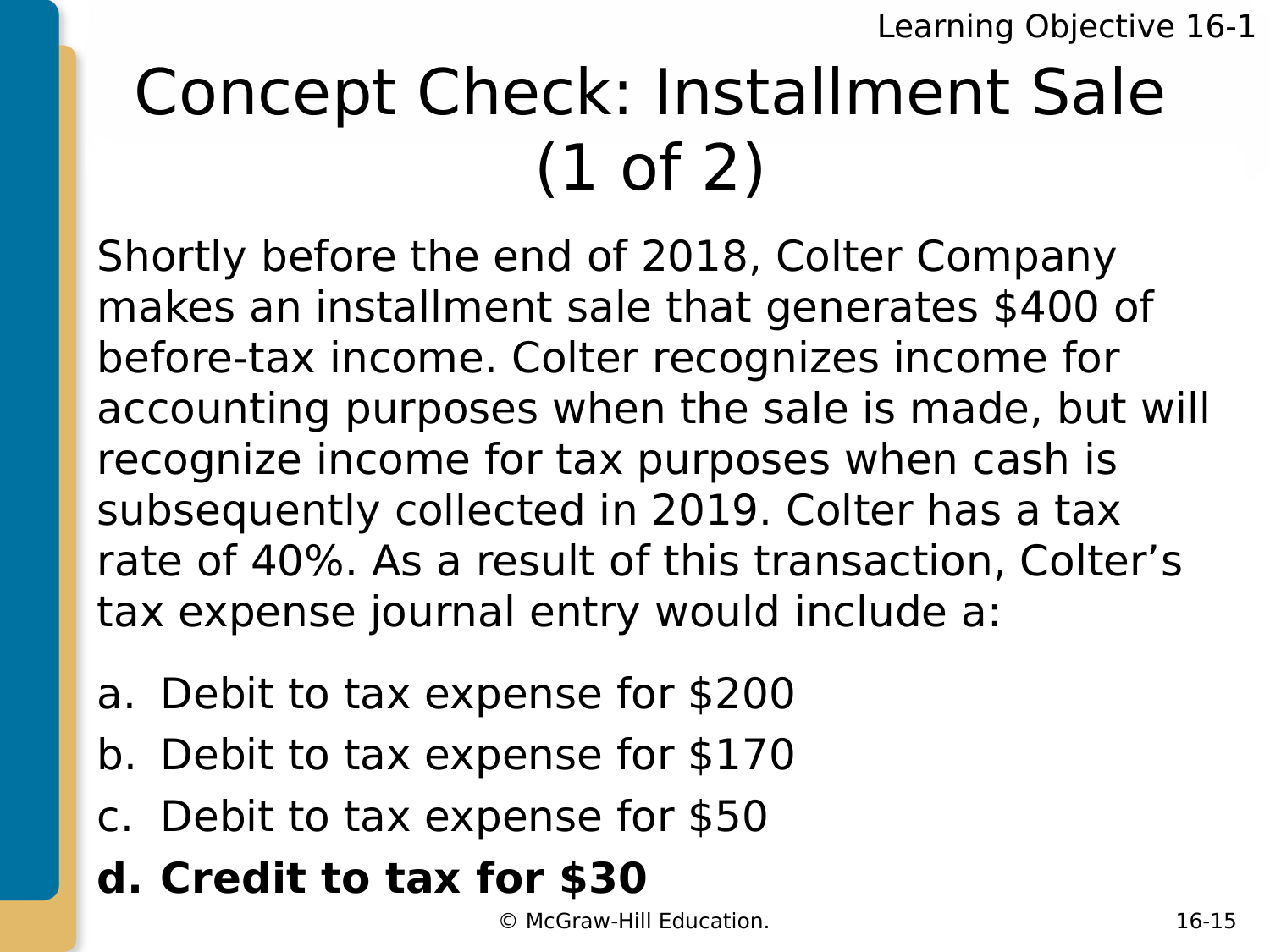

Learning Objective 16-1
# Concept Check: Installment Sale (1 of 2)
Shortly before the end of 2018, Colter Company makes an installment sale that generates $400 of before-tax income. Colter recognizes income for accounting purposes when the sale is made, but will recognize income for tax purposes when cash is subsequently collected in 2019. Colter has a tax rate of 40%. As a result of this transaction, Colter’s tax expense journal entry would include a:
Debit to tax expense for $200
Debit to tax expense for $170
Debit to tax expense for $50
Credit to tax for $30